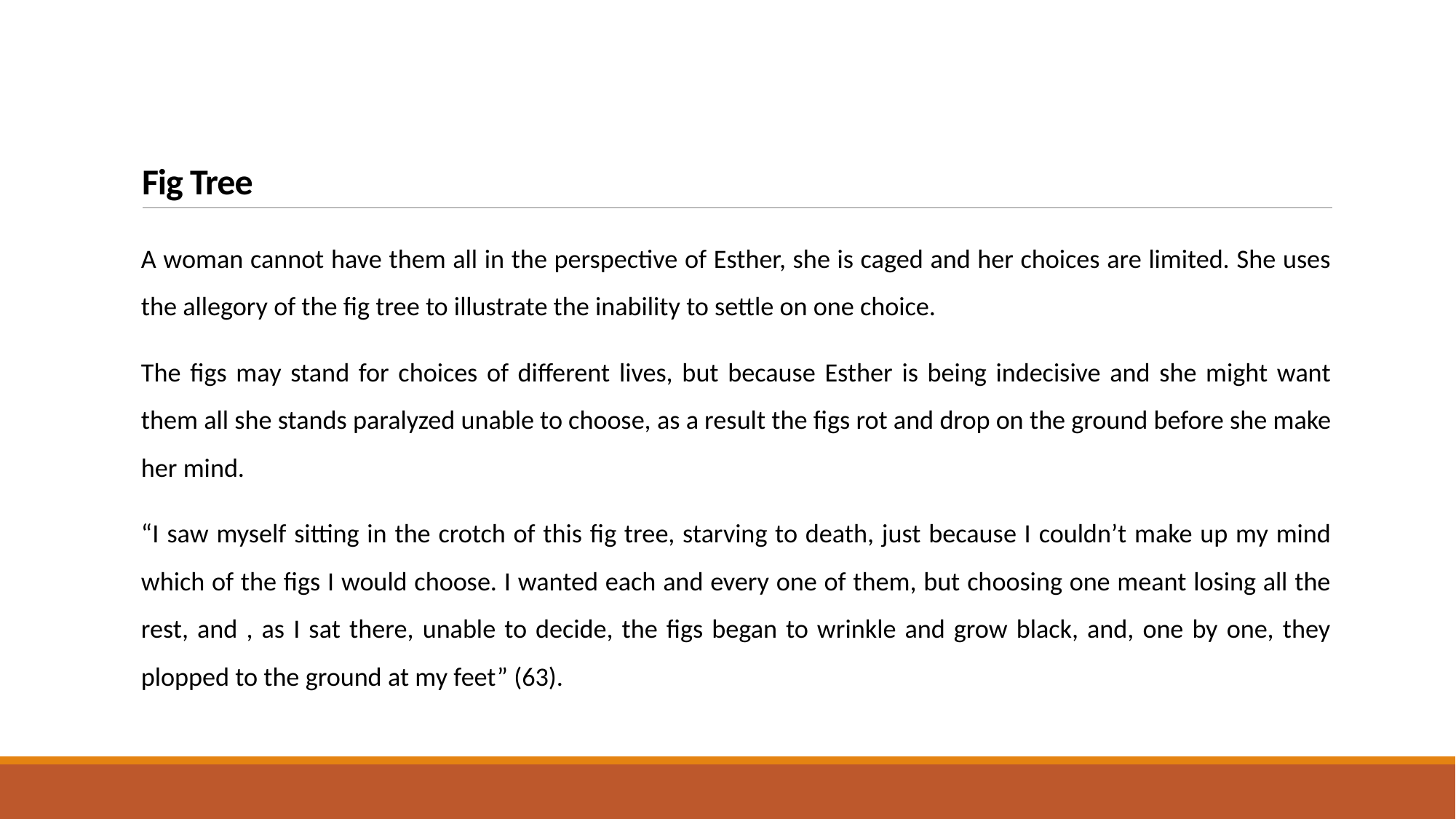

# Fig Tree
A woman cannot have them all in the perspective of Esther, she is caged and her choices are limited. She uses the allegory of the fig tree to illustrate the inability to settle on one choice.
The figs may stand for choices of different lives, but because Esther is being indecisive and she might want them all she stands paralyzed unable to choose, as a result the figs rot and drop on the ground before she make her mind.
“I saw myself sitting in the crotch of this fig tree, starving to death, just because I couldn’t make up my mind which of the figs I would choose. I wanted each and every one of them, but choosing one meant losing all the rest, and , as I sat there, unable to decide, the figs began to wrinkle and grow black, and, one by one, they plopped to the ground at my feet” (63).